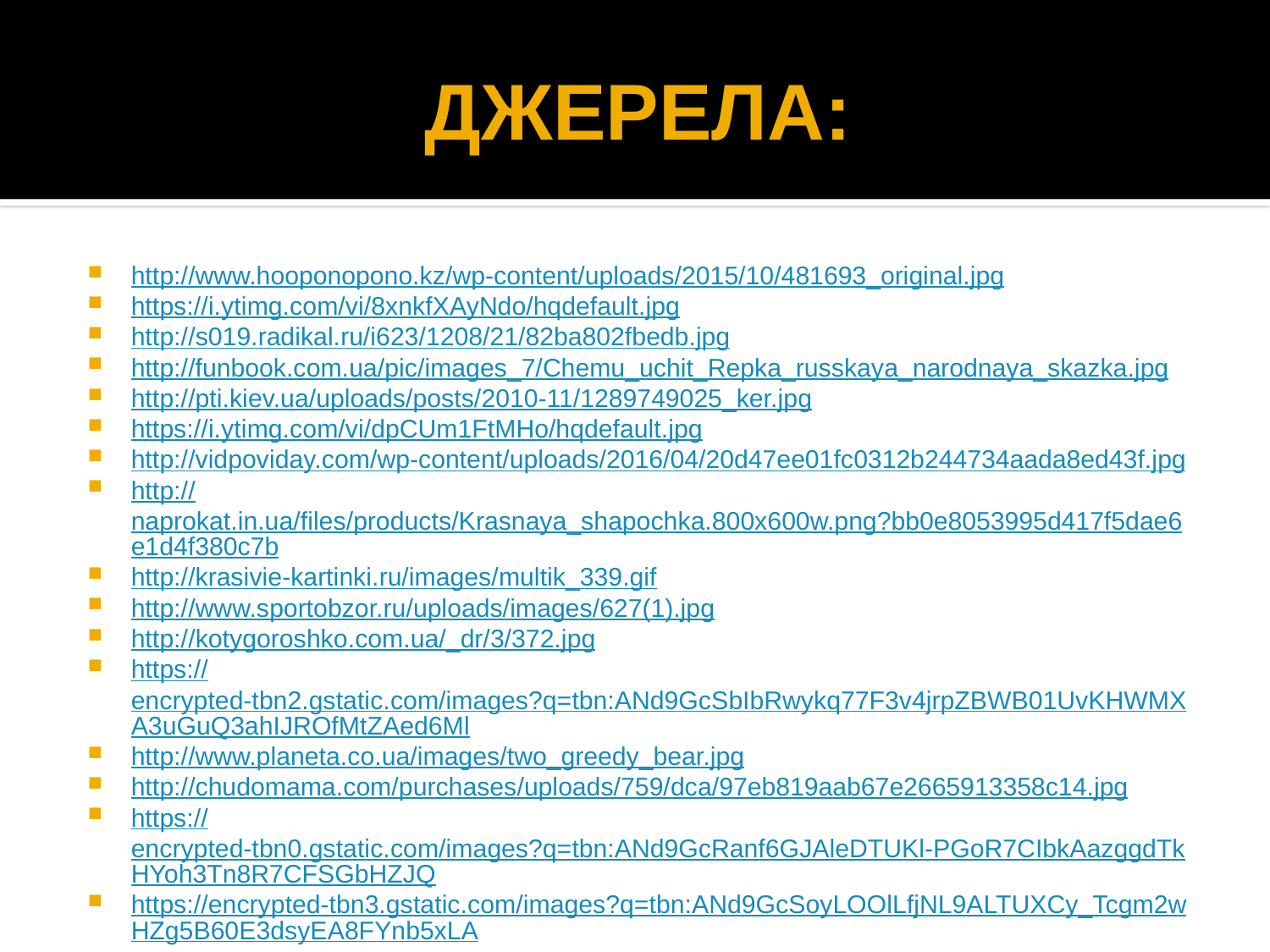

# ДЖЕРЕЛА:
http://www.hooponopono.kz/wp-content/uploads/2015/10/481693_original.jpg
https://i.ytimg.com/vi/8xnkfXAyNdo/hqdefault.jpg
http://s019.radikal.ru/i623/1208/21/82ba802fbedb.jpg
http://funbook.com.ua/pic/images_7/Chemu_uchit_Repka_russkaya_narodnaya_skazka.jpg
http://pti.kiev.ua/uploads/posts/2010-11/1289749025_ker.jpg
https://i.ytimg.com/vi/dpCUm1FtMHo/hqdefault.jpg
http://vidpoviday.com/wp-content/uploads/2016/04/20d47ee01fc0312b244734aada8ed43f.jpg
http://naprokat.in.ua/files/products/Krasnaya_shapochka.800x600w.png?bb0e8053995d417f5dae6e1d4f380c7b
http://krasivie-kartinki.ru/images/multik_339.gif
http://www.sportobzor.ru/uploads/images/627(1).jpg
http://kotygoroshko.com.ua/_dr/3/372.jpg
https://encrypted-tbn2.gstatic.com/images?q=tbn:ANd9GcSbIbRwykq77F3v4jrpZBWB01UvKHWMXA3uGuQ3ahIJROfMtZAed6Ml
http://www.planeta.co.ua/images/two_greedy_bear.jpg
http://chudomama.com/purchases/uploads/759/dca/97eb819aab67e2665913358c14.jpg
https://encrypted-tbn0.gstatic.com/images?q=tbn:ANd9GcRanf6GJAleDTUKl-PGoR7CIbkAazggdTkHYoh3Tn8R7CFSGbHZJQ
https://encrypted-tbn3.gstatic.com/images?q=tbn:ANd9GcSoyLOOlLfjNL9ALTUXCy_Tcgm2wHZg5B60E3dsyEA8FYnb5xLA